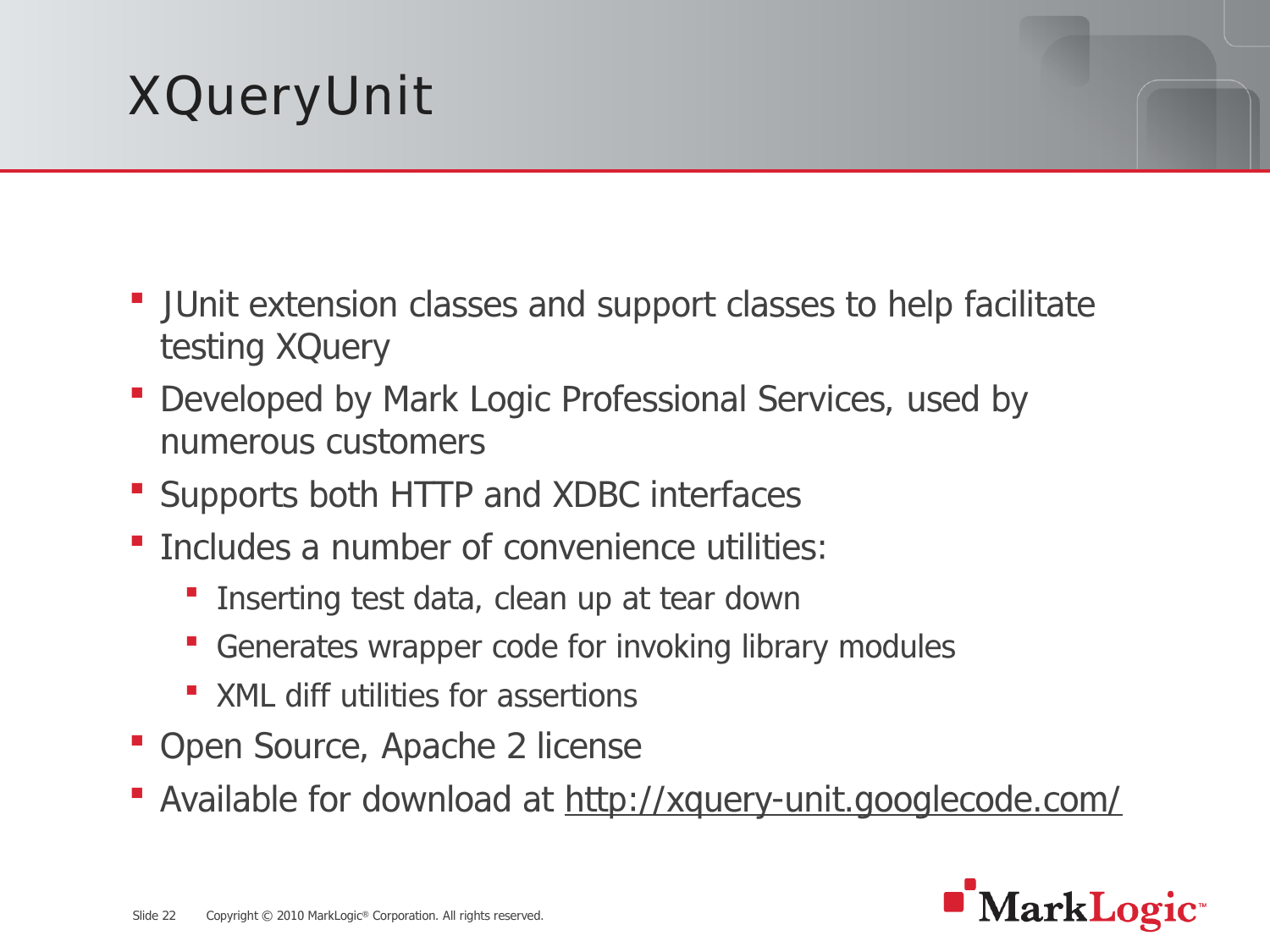

# XQueryUnit
JUnit extension classes and support classes to help facilitate testing XQuery
Developed by Mark Logic Professional Services, used by numerous customers
Supports both HTTP and XDBC interfaces
Includes a number of convenience utilities:
Inserting test data, clean up at tear down
Generates wrapper code for invoking library modules
XML diff utilities for assertions
Open Source, Apache 2 license
Available for download at http://xquery-unit.googlecode.com/